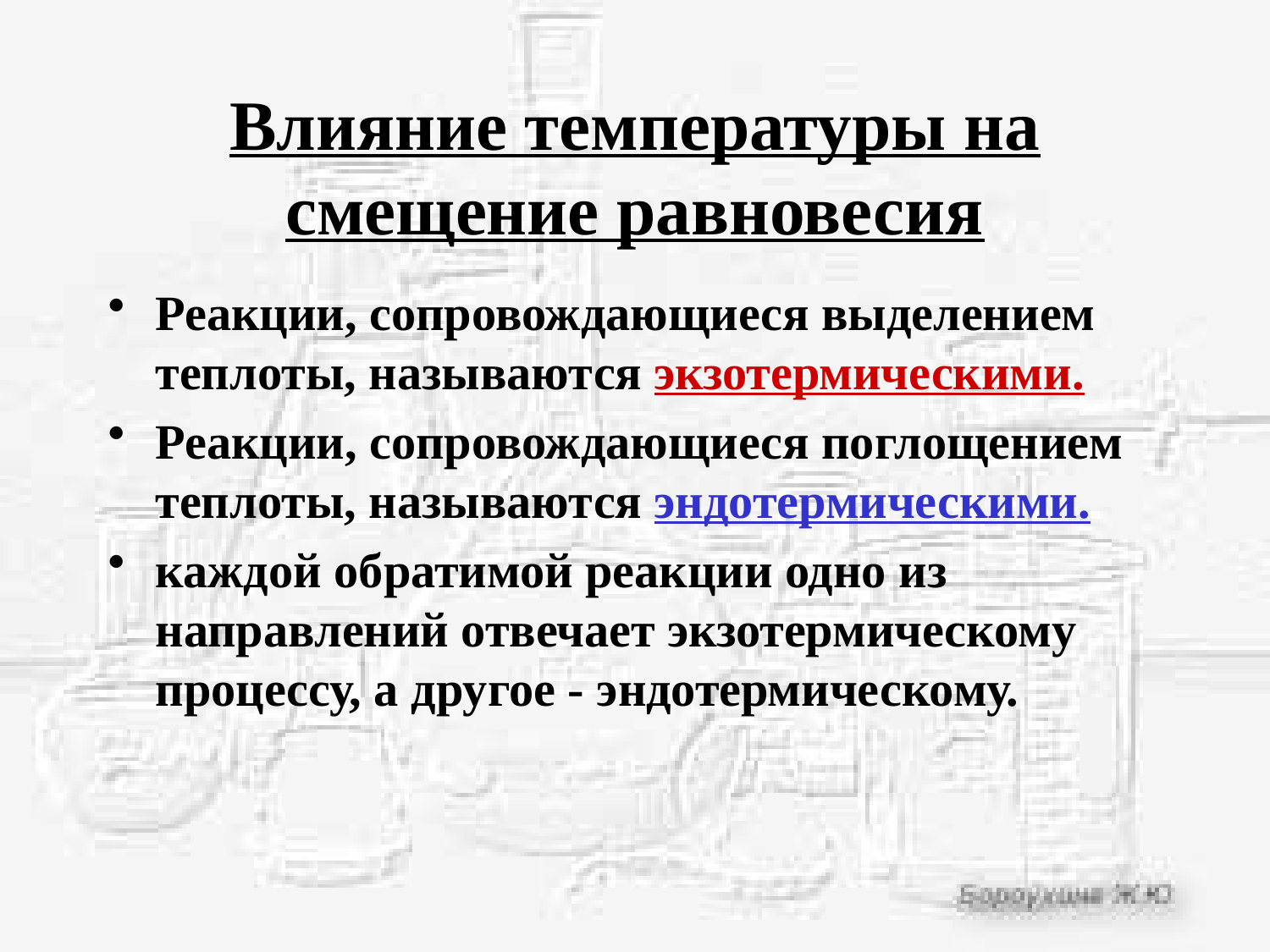

# Влияние температуры на смещение равновесия
Реакции, сопровождающиеся выделением теплоты, называются экзотермическими.
Реакции, сопровождающиеся поглощением теплоты, называются эндотермическими.
каждой обратимой реакции одно из направлений отвечает экзотермическому процессу, а другое - эндотермическому.